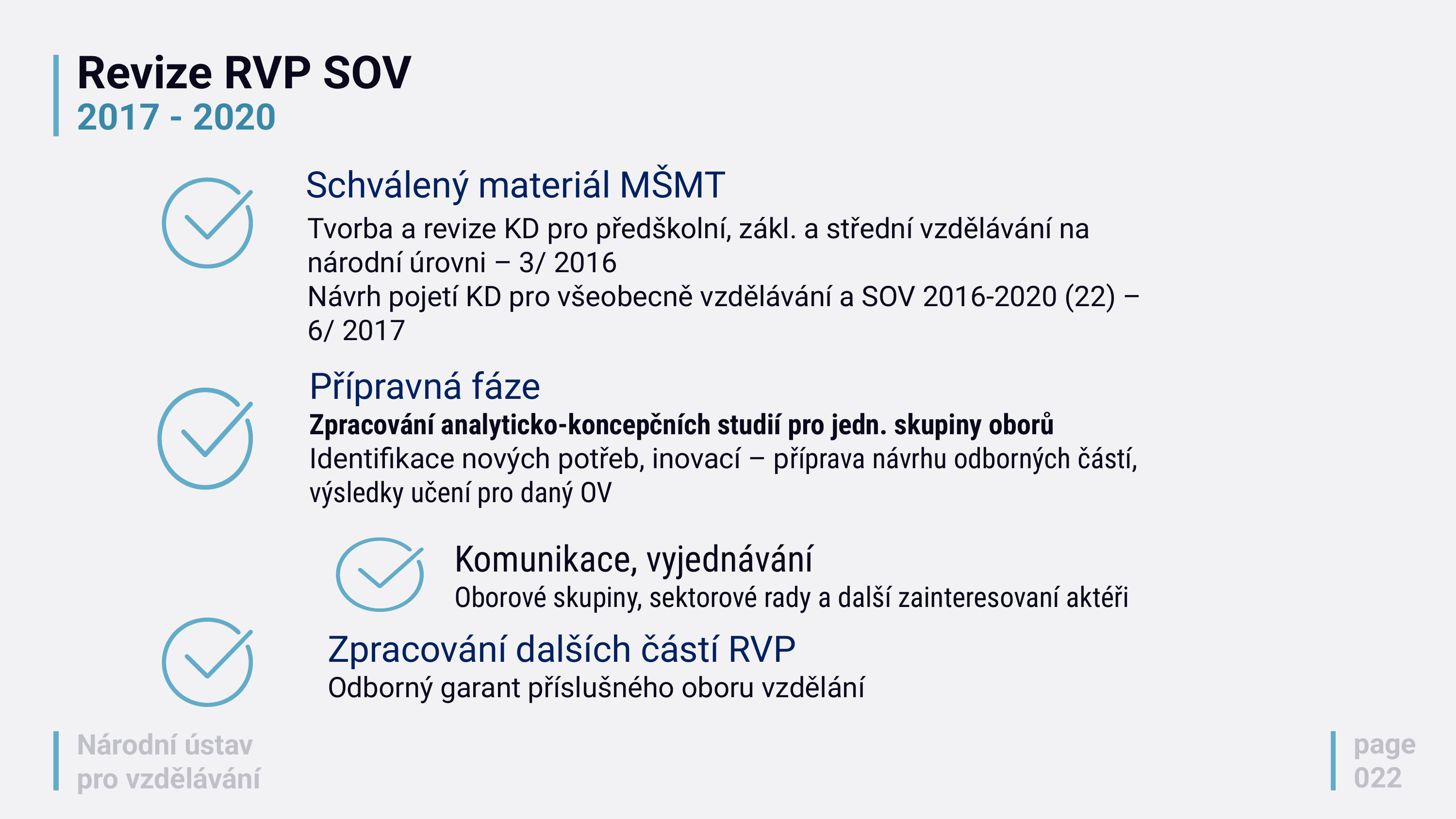

# Revize RVP SOV 2017 - 2020
Schválený materiál MŠMT

Tvorba a revize KD pro předškolní, zákl. a střední vzdělávání na národní úrovni – 3/ 2016
Návrh pojetí KD pro všeobecně vzdělávání a SOV 2016-2020 (22) – 6/ 2017

Přípravná fáze
Zpracování analyticko-koncepčních studií pro jedn. skupiny oborů
Identifikace nových potřeb, inovací – příprava návrhu odborných částí, výsledky učení pro daný OV

Komunikace, vyjednávání
Oborové skupiny, sektorové rady a další zainteresovaní aktéři

Zpracování dalších částí RVP
Odborný garant příslušného oboru vzdělání
page
022